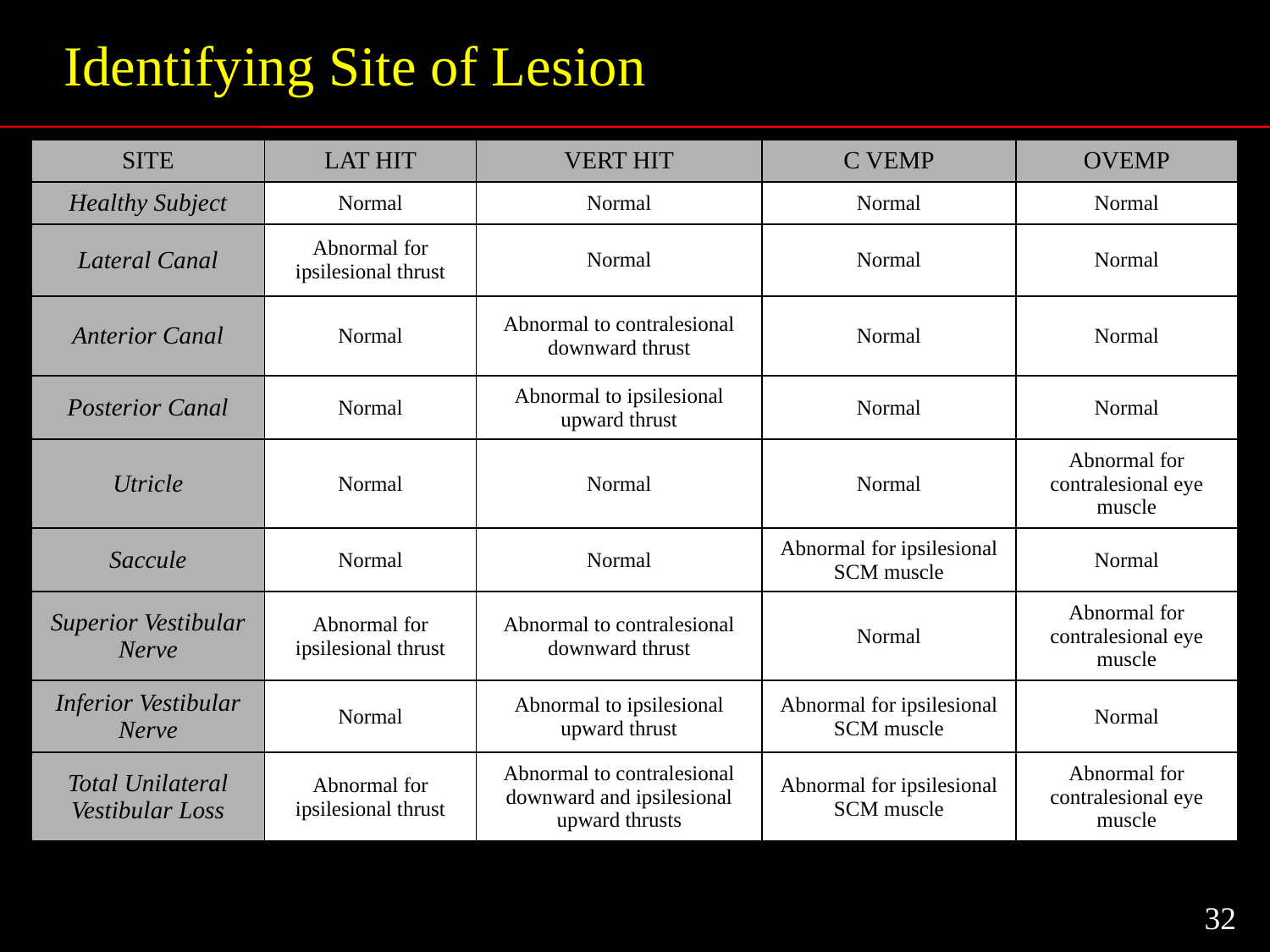

# Identifying Site of Lesion
| SITE | LAT HIT | VERT HIT | C VEMP | OVEMP |
| --- | --- | --- | --- | --- |
| Healthy Subject | Normal | Normal | Normal | Normal |
| Lateral Canal | Abnormal for ipsilesional thrust | Normal | Normal | Normal |
| Anterior Canal | Normal | Abnormal to contralesional downward thrust | Normal | Normal |
| Posterior Canal | Normal | Abnormal to ipsilesional upward thrust | Normal | Normal |
| Utricle | Normal | Normal | Normal | Abnormal for contralesional eye muscle |
| Saccule | Normal | Normal | Abnormal for ipsilesional SCM muscle | Normal |
| Superior Vestibular Nerve | Abnormal for ipsilesional thrust | Abnormal to contralesional downward thrust | Normal | Abnormal for contralesional eye muscle |
| Inferior Vestibular Nerve | Normal | Abnormal to ipsilesional upward thrust | Abnormal for ipsilesional SCM muscle | Normal |
| Total Unilateral Vestibular Loss | Abnormal for ipsilesional thrust | Abnormal to contralesional downward and ipsilesional upward thrusts | Abnormal for ipsilesional SCM muscle | Abnormal for contralesional eye muscle |